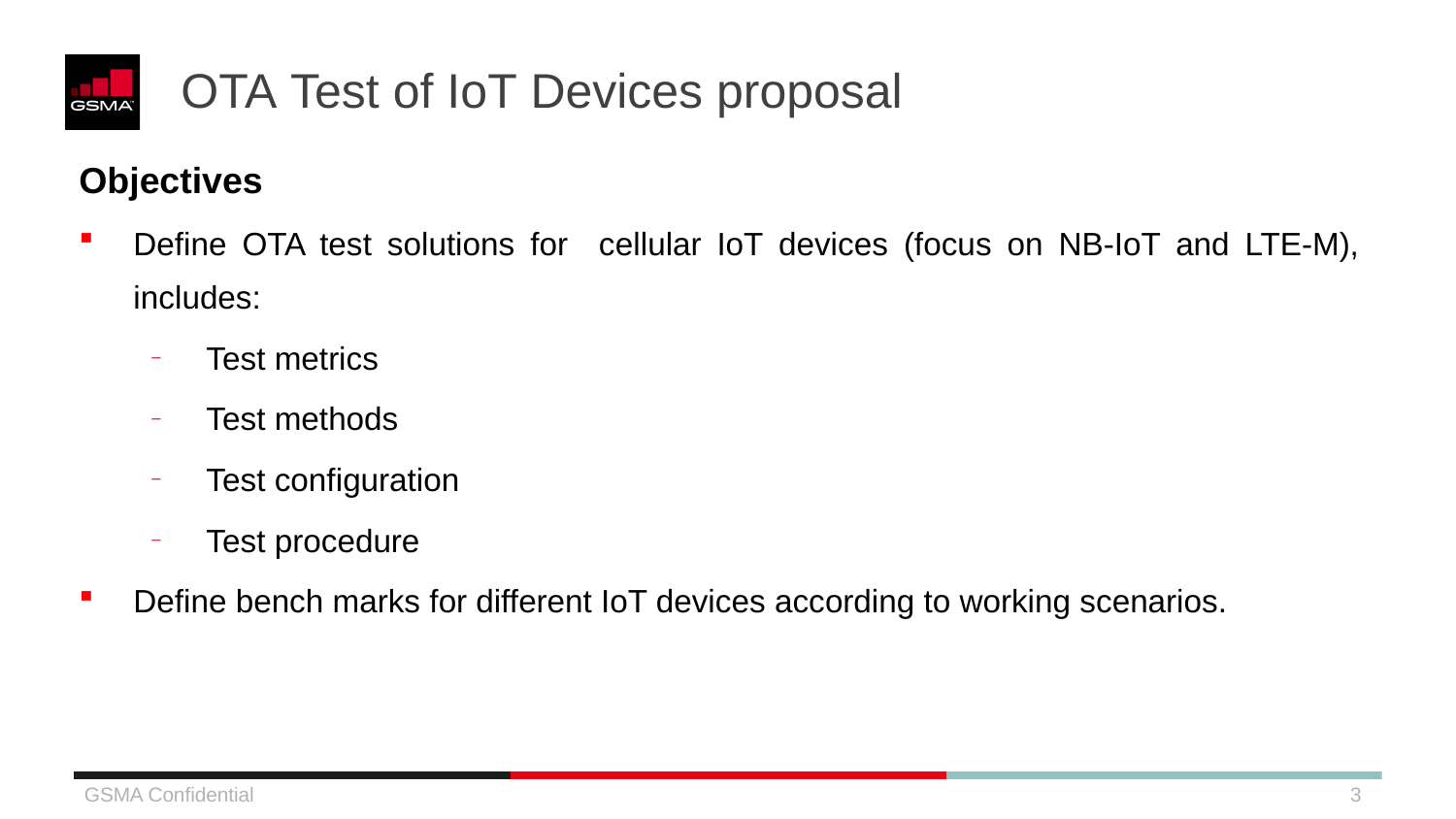

# OTA Test of IoT Devices proposal
Objectives
Define OTA test solutions for  cellular IoT devices (focus on NB-IoT and LTE-M), includes:
Test metrics
Test methods
Test configuration
Test procedure
Define bench marks for different IoT devices according to working scenarios.
GSMA Confidential
3